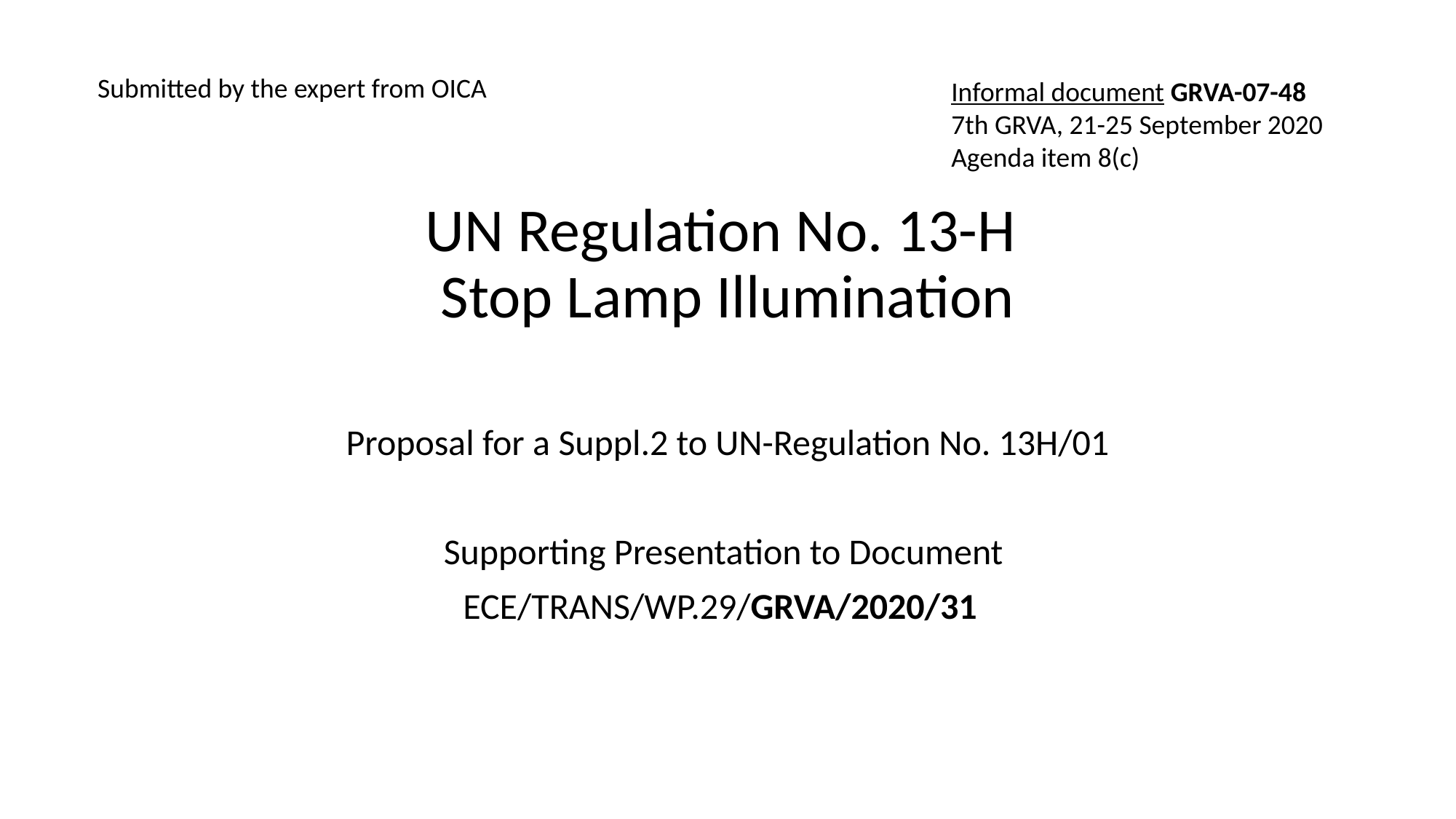

Submitted by the expert from OICA
Informal document GRVA-07-48
7th GRVA, 21-25 September 2020
Agenda item 8(c)
# UN Regulation No. 13-H Stop Lamp Illumination
Proposal for a Suppl.2 to UN-Regulation No. 13H/01

Supporting Presentation to Document
 ECE/TRANS/WP.29/GRVA/2020/31